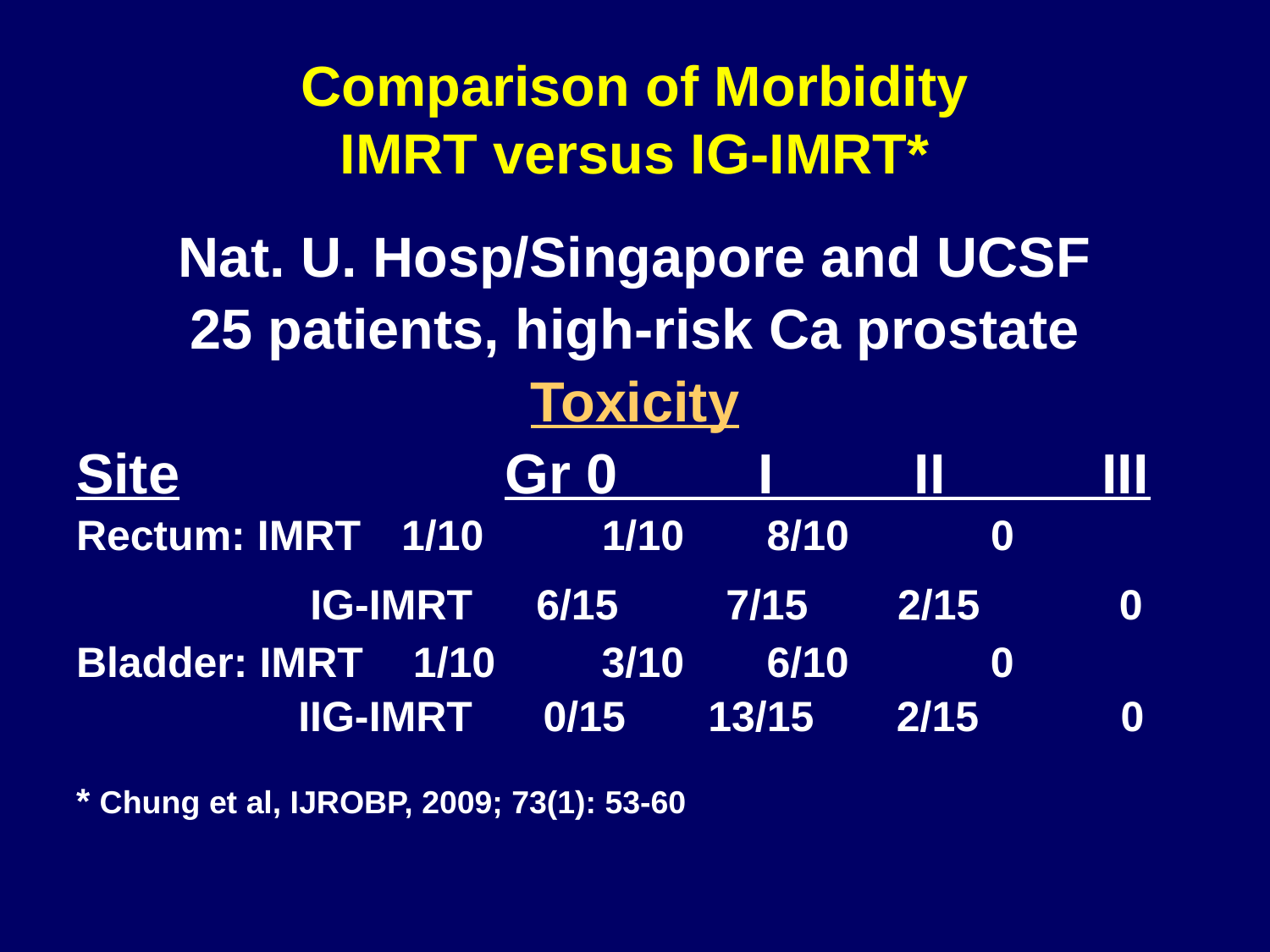

# Comparison of Morbidity IMRT versus IG-IMRT*
Nat. U. Hosp/Singapore and UCSF
25 patients, high-risk Ca prostate
Toxicity
Site			Gr 0         I         II          III
Rectum: IMRT	  1/10          1/10       8/10            0
		     IG-IMRT	  6/15	      7/15	 2/15	         0
Bladder: IMRT	   1/10         3/10       6/10            0
		    IIG-IMRT      0/15       13/15       2/15            0

* Chung et al, IJROBP, 2009; 73(1): 53-60